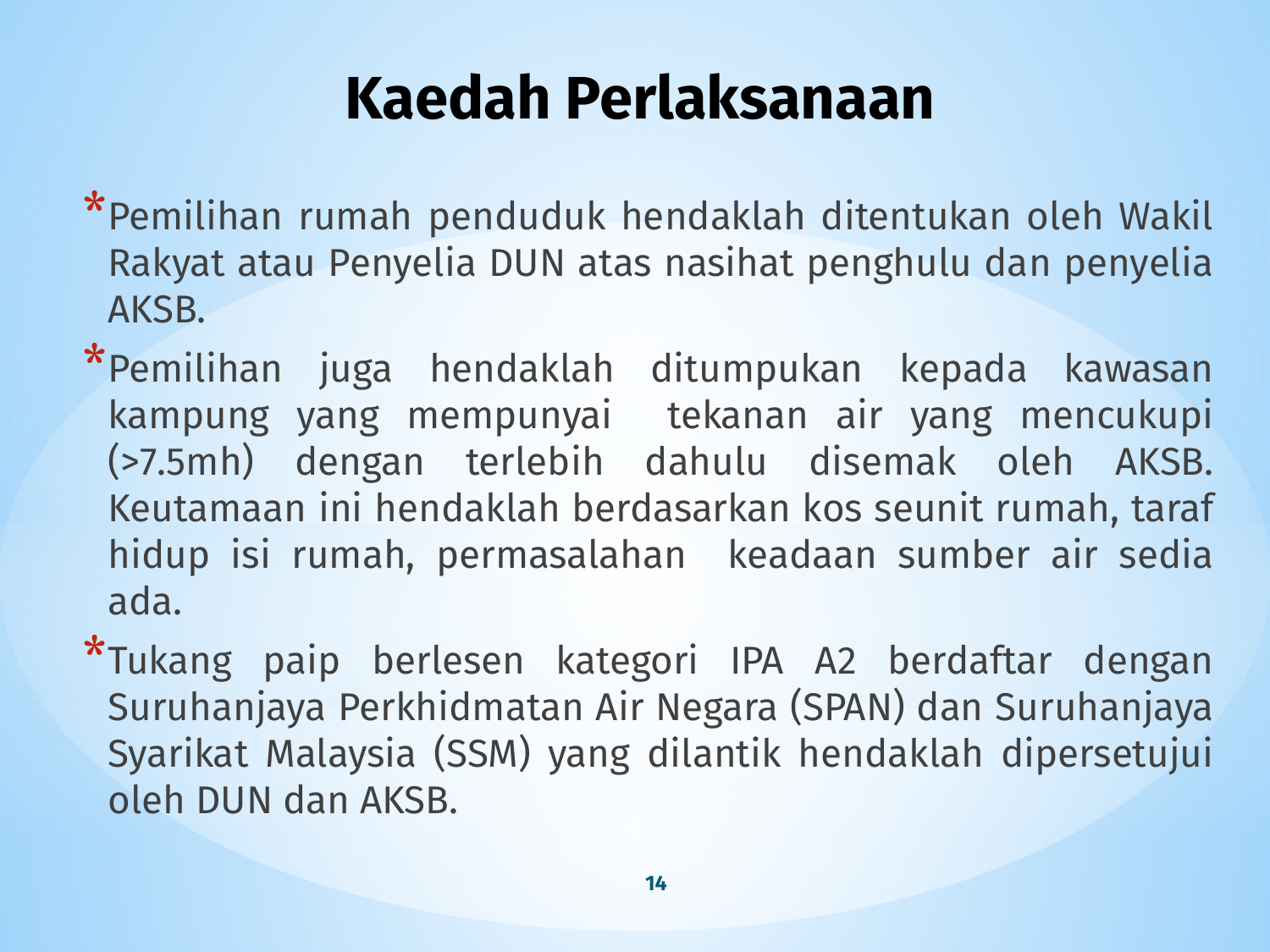

# Kaedah Perlaksanaan
Pemilihan rumah penduduk hendaklah ditentukan oleh Wakil Rakyat atau Penyelia DUN atas nasihat penghulu dan penyelia AKSB.
Pemilihan juga hendaklah ditumpukan kepada kawasan kampung yang mempunyai  tekanan air yang mencukupi (>7.5mh) dengan terlebih dahulu disemak oleh AKSB. Keutamaan ini hendaklah berdasarkan kos seunit rumah, taraf hidup isi rumah, permasalahan  keadaan sumber air sedia ada.
Tukang paip berlesen kategori IPA A2 berdaftar dengan Suruhanjaya Perkhidmatan Air Negara (SPAN) dan Suruhanjaya Syarikat Malaysia (SSM) yang dilantik hendaklah dipersetujui oleh DUN dan AKSB.
14